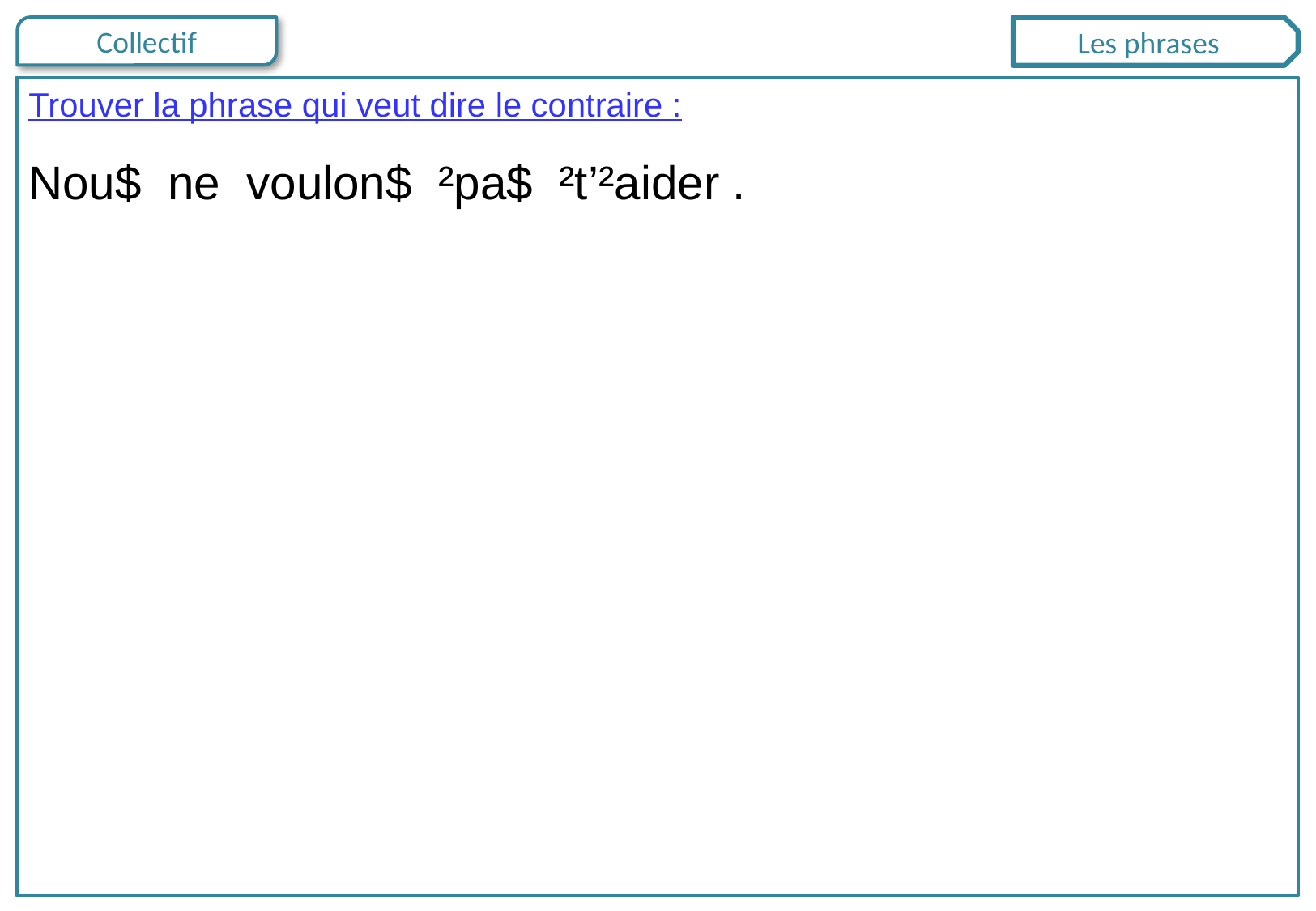

Les phrases
Trouver la phrase qui veut dire le contraire :
Nou$  ne  voulon$  ²pa$  ²t’²aider .